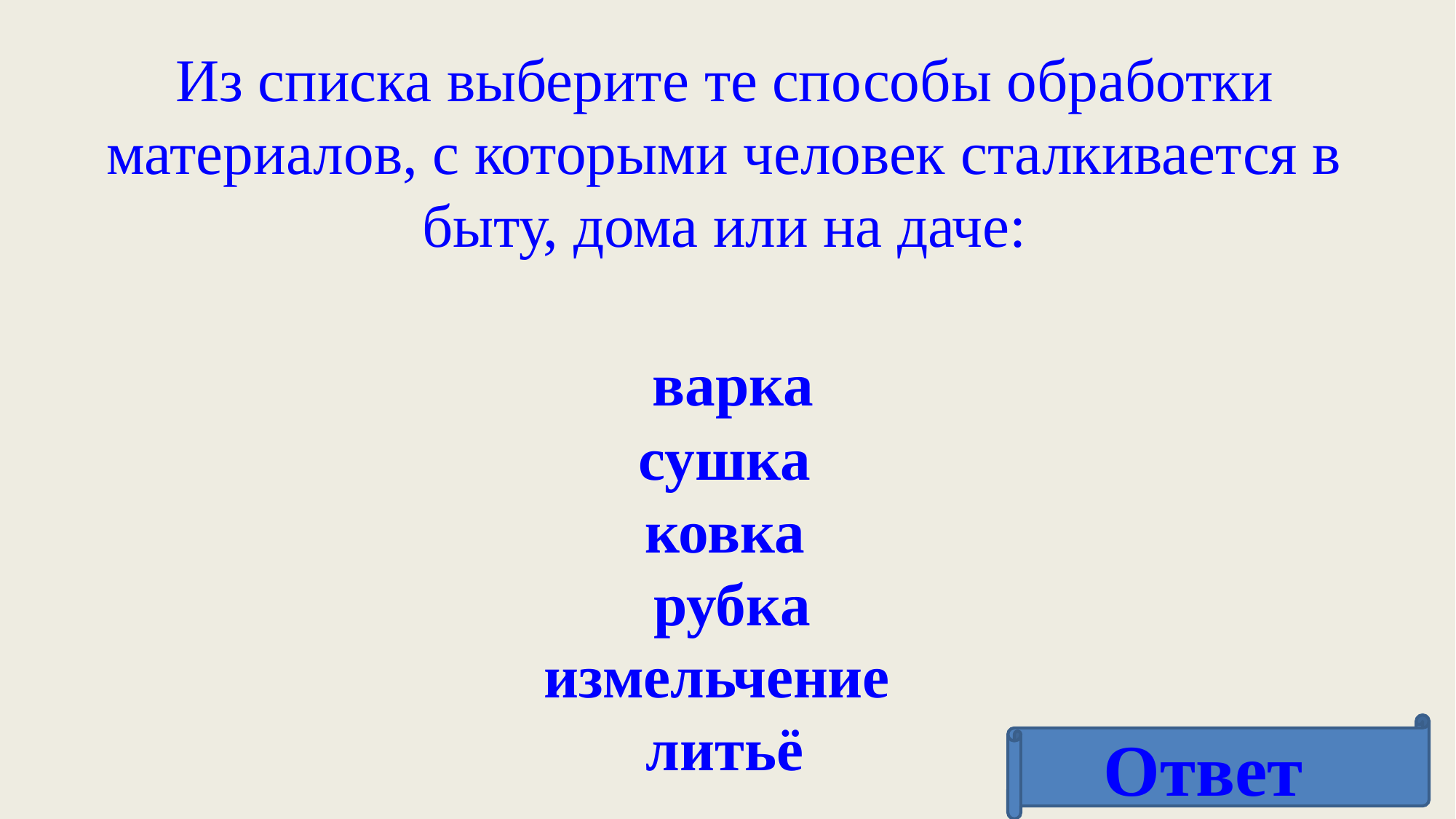

Из списка выберите те способы обработки материалов, с которыми человек сталкивается в быту, дома или на даче:

 варка
 сушка
 ковка
 рубка
 измельчение
литьё
Ответ